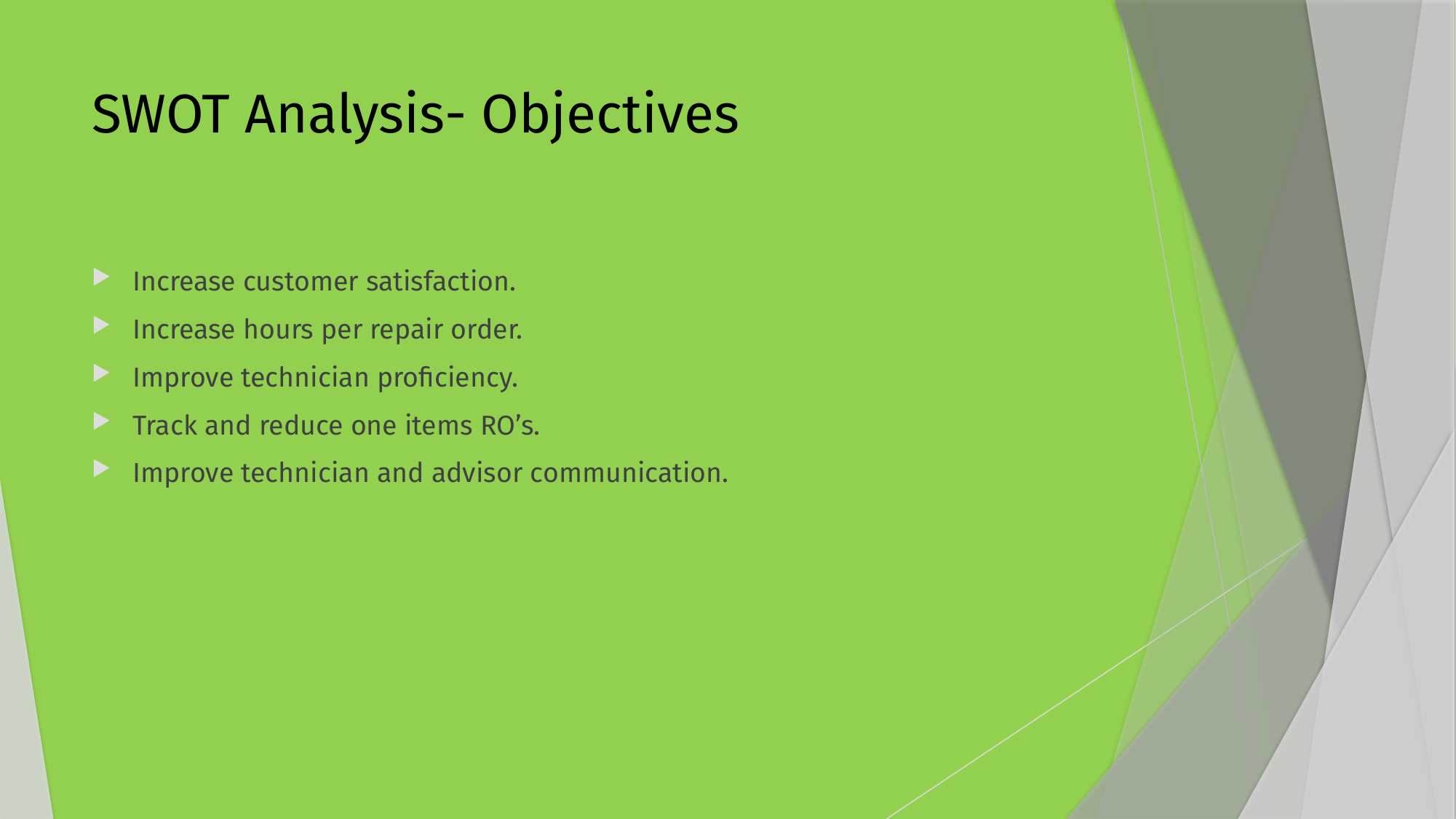

# SWOT Analysis- Objectives
Increase customer satisfaction.
Increase hours per repair order.
Improve technician proficiency.
Track and reduce one items RO’s.
Improve technician and advisor communication.